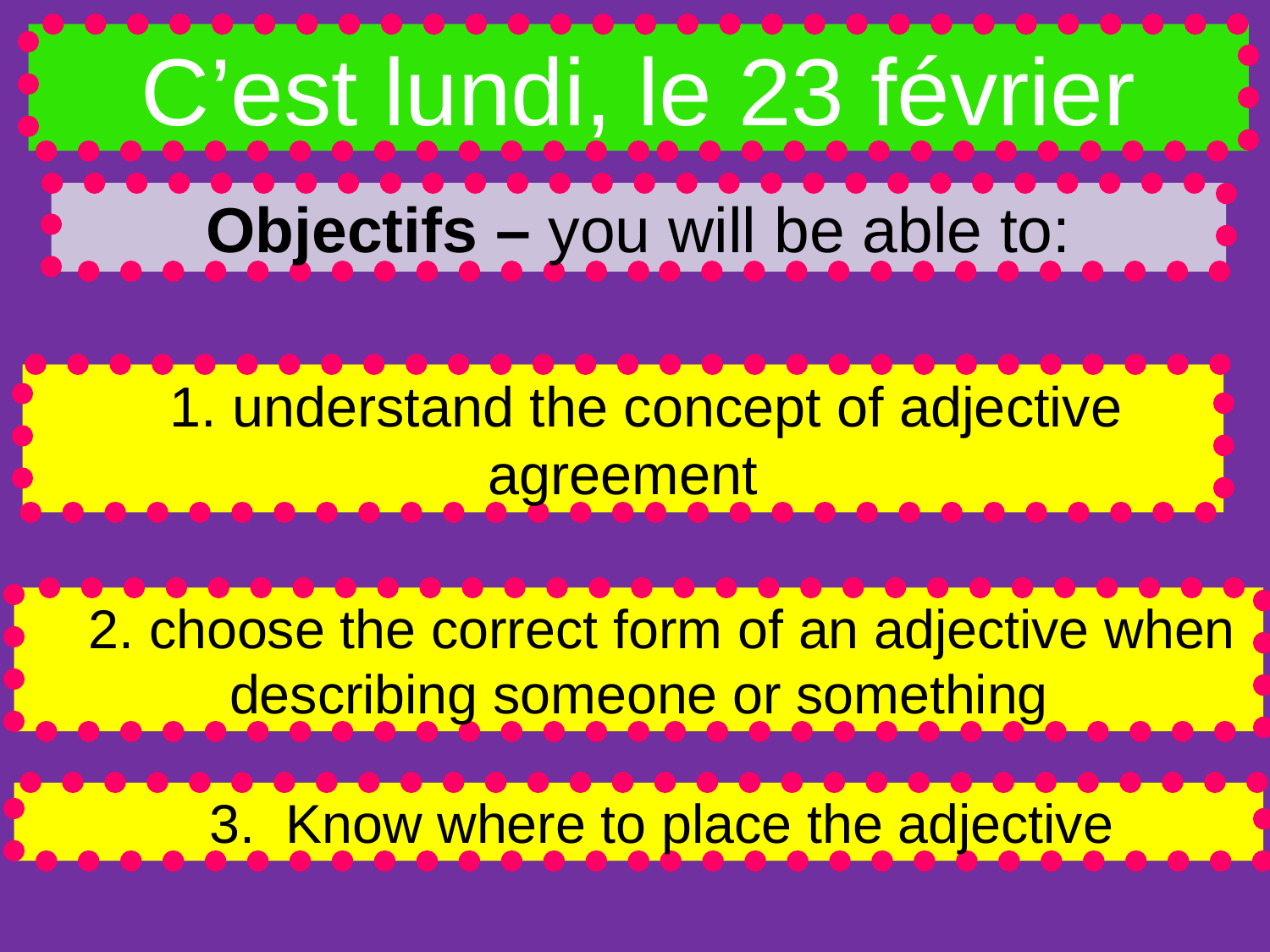

C’est lundi, le 23 février
Objectifs – you will be able to:
   1. understand the concept of adjective agreement
   2. choose the correct form of an adjective when describing someone or something
   3.  Know where to place the adjective